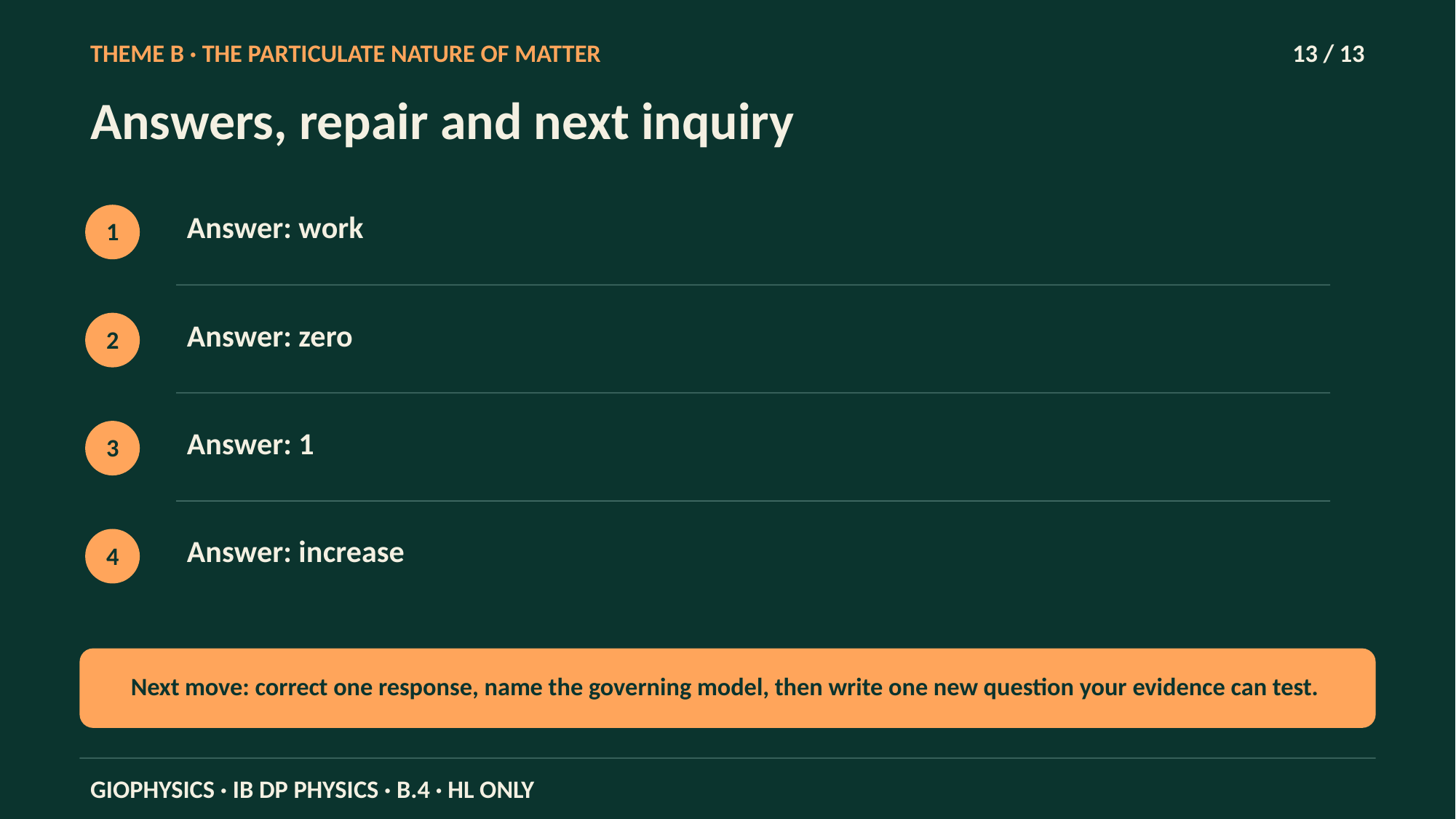

THEME B · THE PARTICULATE NATURE OF MATTER
13 / 13
Answers, repair and next inquiry
Answer: work

1

Answer: zero

2

Answer: 1

3

Answer: increase

4

Next move: correct one response, name the governing model, then write one new question your evidence can test.

GIOPHYSICS · IB DP PHYSICS · B.4 · HL ONLY